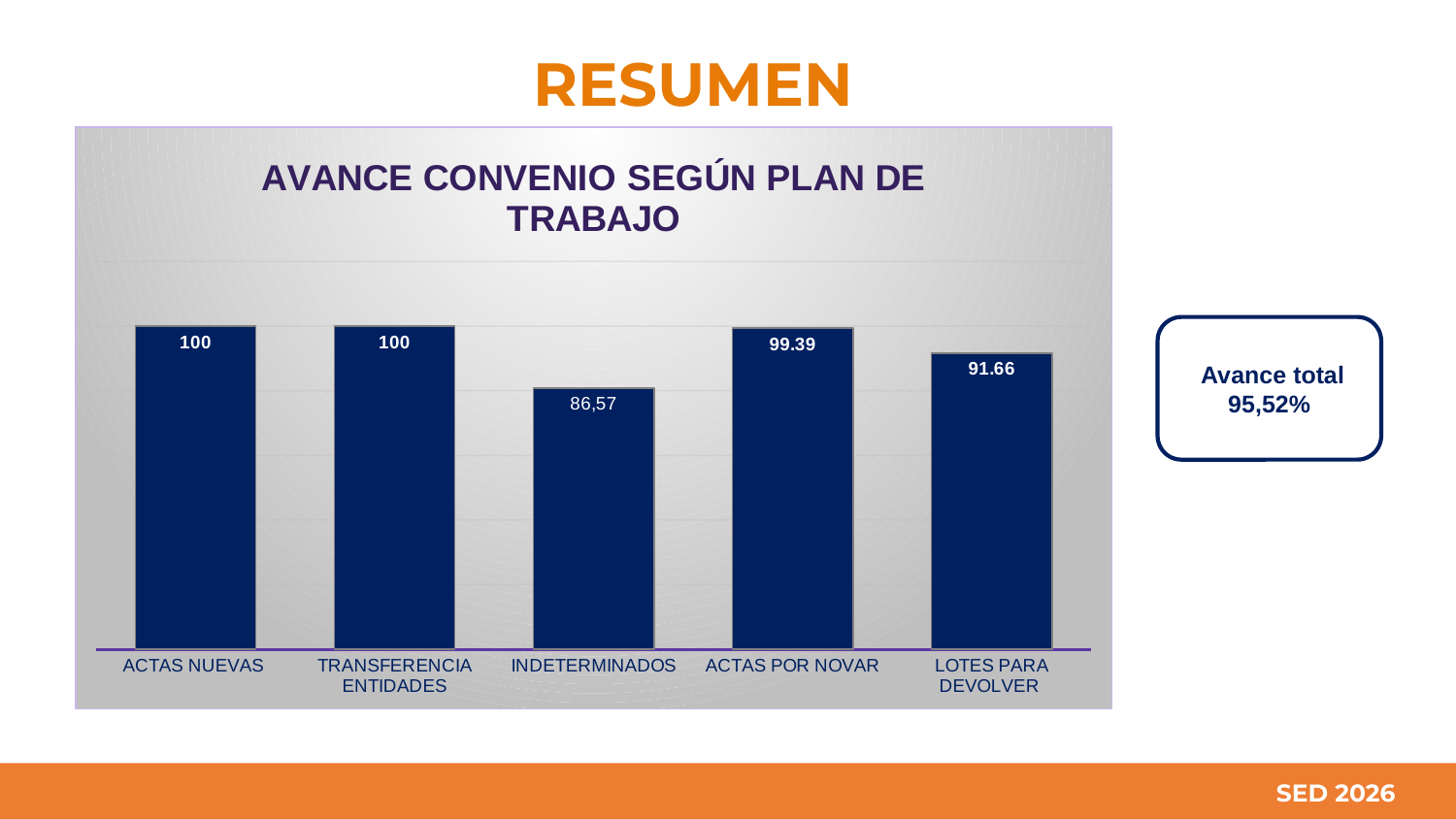

RESUMEN

### Chart: AVANCE CONVENIO SEGÚN PLAN DE TRABAJO

| Category |  |
|---|---|
| ACTAS NUEVAS  | 100.0 |
| TRANSFERENCIA ENTIDADES | 100.0 |
| INDETERMINADOS | 80.83 |
| ACTAS POR NOVAR | 99.39 |
| LOTES PARA DEVOLVER  | 91.66 |
 Avance total 95,52%
SED 2026